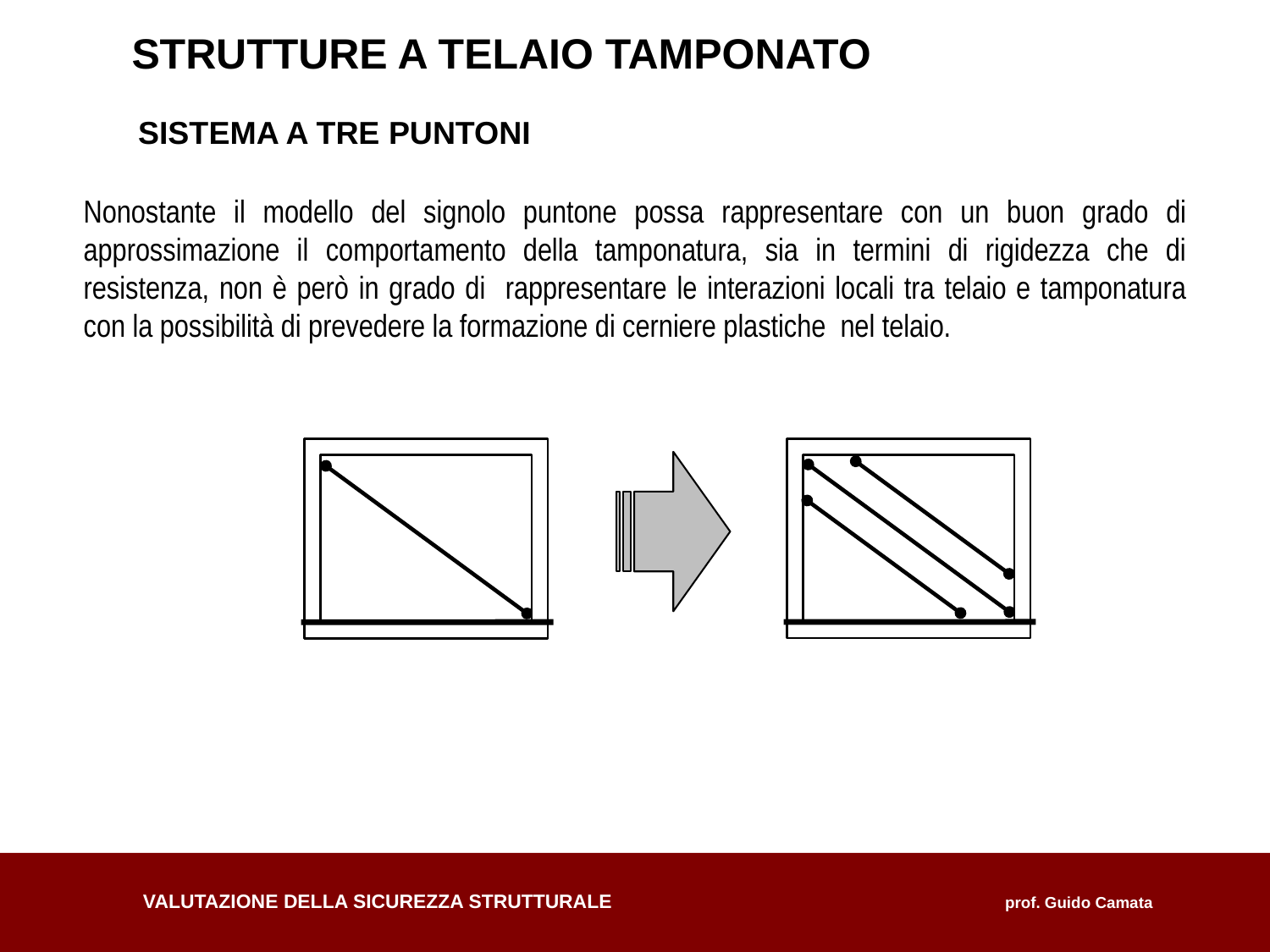

STRUTTURE A TELAIO TAMPONATO
SISTEMA A TRE PUNTONI
Nonostante il modello del signolo puntone possa rappresentare con un buon grado di approssimazione il comportamento della tamponatura, sia in termini di rigidezza che di resistenza, non è però in grado di  rappresentare le interazioni locali tra telaio e tamponatura con la possibilità di prevedere la formazione di cerniere plastiche  nel telaio.